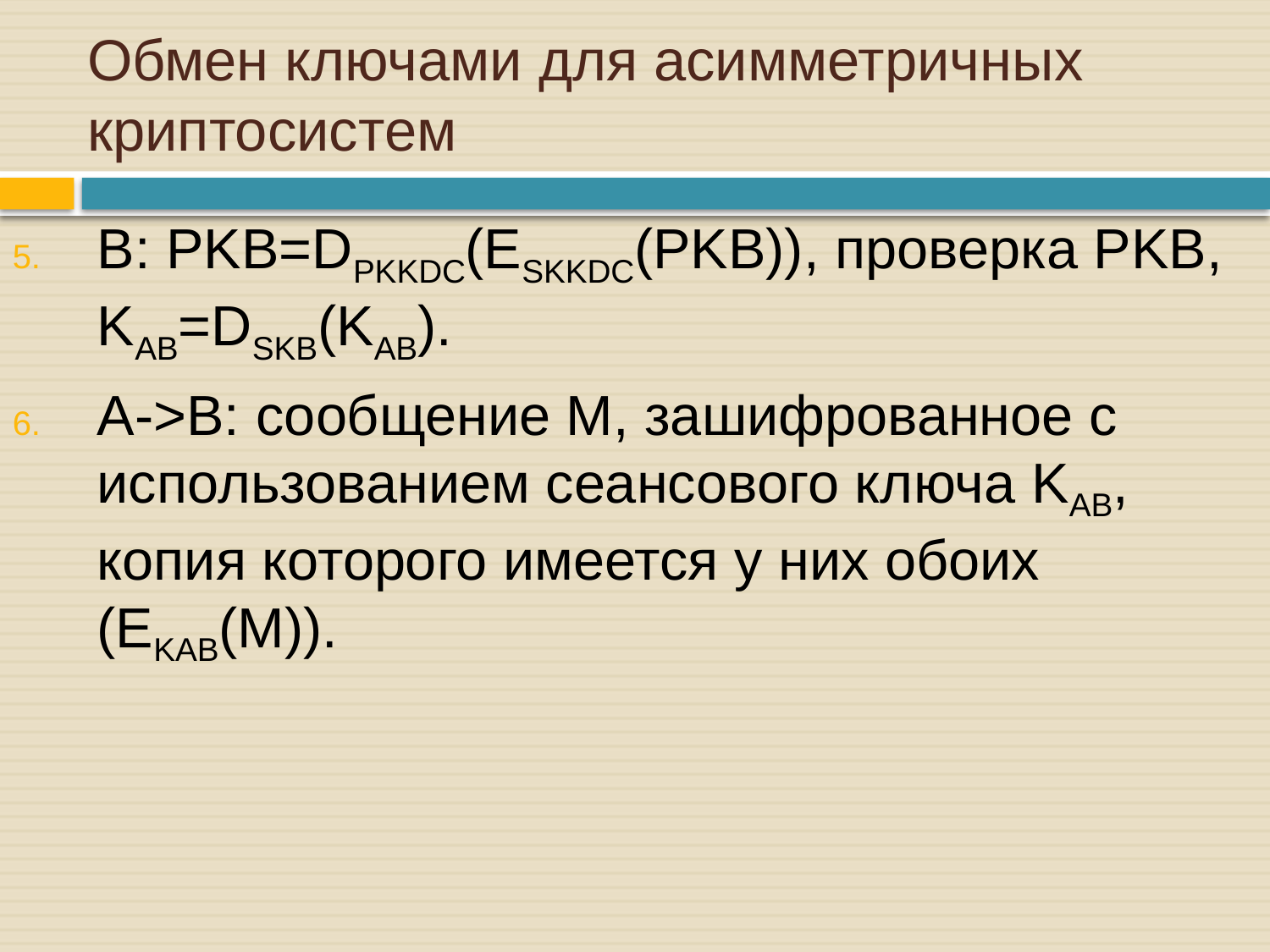

# Обмен ключами для асимметричных криптосистем
B: PKB=DPKKDC(ESKKDC(PKB)), проверка PKB, KAB=DSKB(KAB).
A->B: сообщение M, зашифрованное с использованием сеансового ключа KAB, копия которого имеется у них обоих (EKAB(M)).